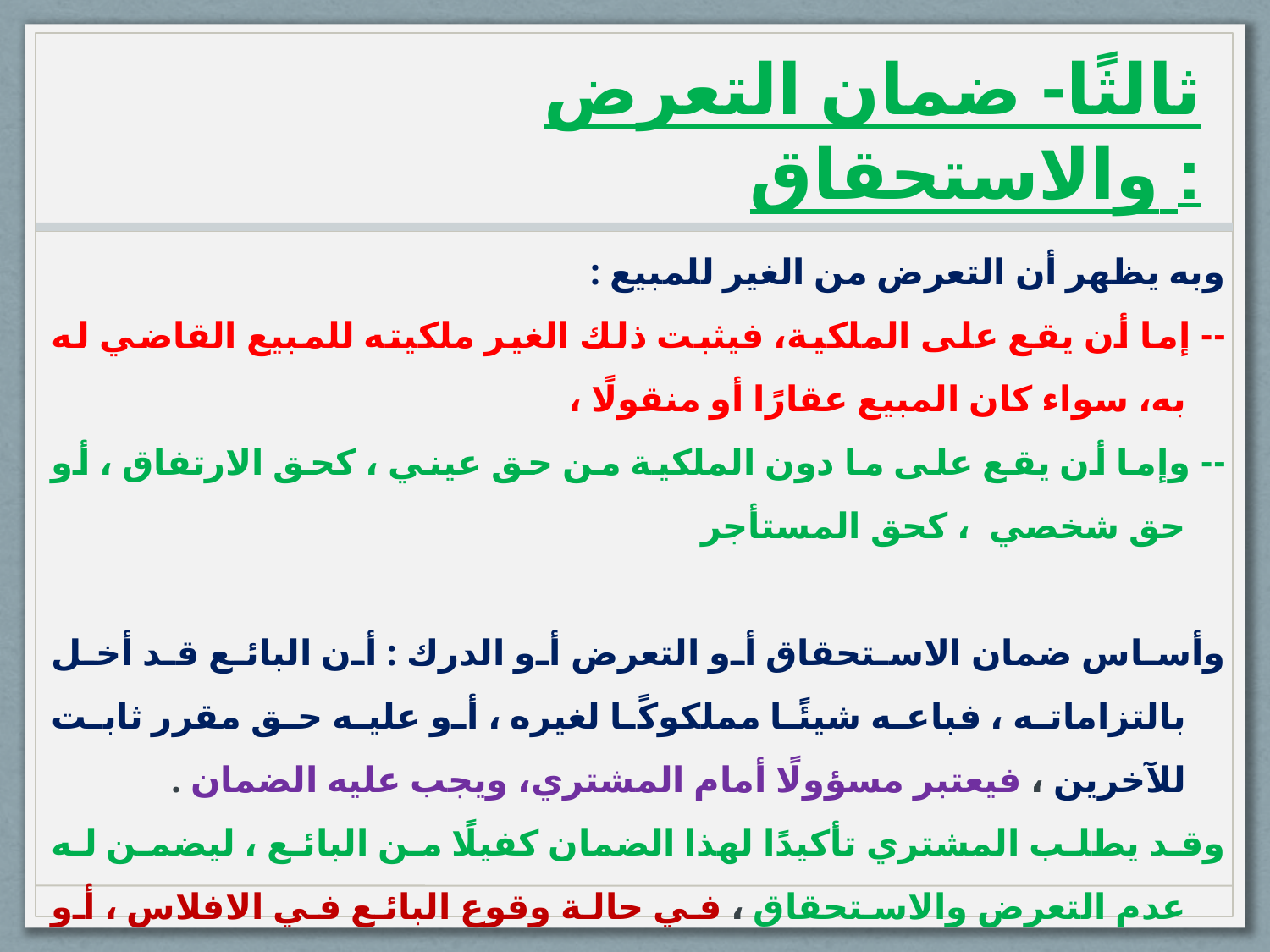

# ثالثًا- ضمان التعرض والاستحقاق :
وبه يظهر أن التعرض من الغير للمبيع :
-- إما أن يقع على الملكية، فيثبت ذلك الغير ملكيته للمبيع القاضي له به، سواء كان المبيع عقارًا أو منقولًا ،
-- وإما أن يقع على ما دون الملكية من حق عيني ، كحق الارتفاق ، أو حق شخصي  ، كحق المستأجر

وأساس ضمان الاستحقاق أو التعرض أو الدرك : أن البائع قد أخل بالتزاماته ، فباعه شيئًا مملكوكًا لغيره ، أو عليه حق مقرر ثابت للآخرين ، فيعتبر مسؤولًا أمام المشتري، ويجب عليه الضمان .
وقد يطلب المشتري تأكيدًا لهذا الضمان كفيلًا من البائع ، ليضمن له عدم التعرض والاستحقاق ، في حالة وقوع البائع في الافلاس ، أو تعرضه للغياب ، ويكثر طلب الكفيل في شراء المصوغات عندما يكون البائع مجهولًا أو عابر سبيل .